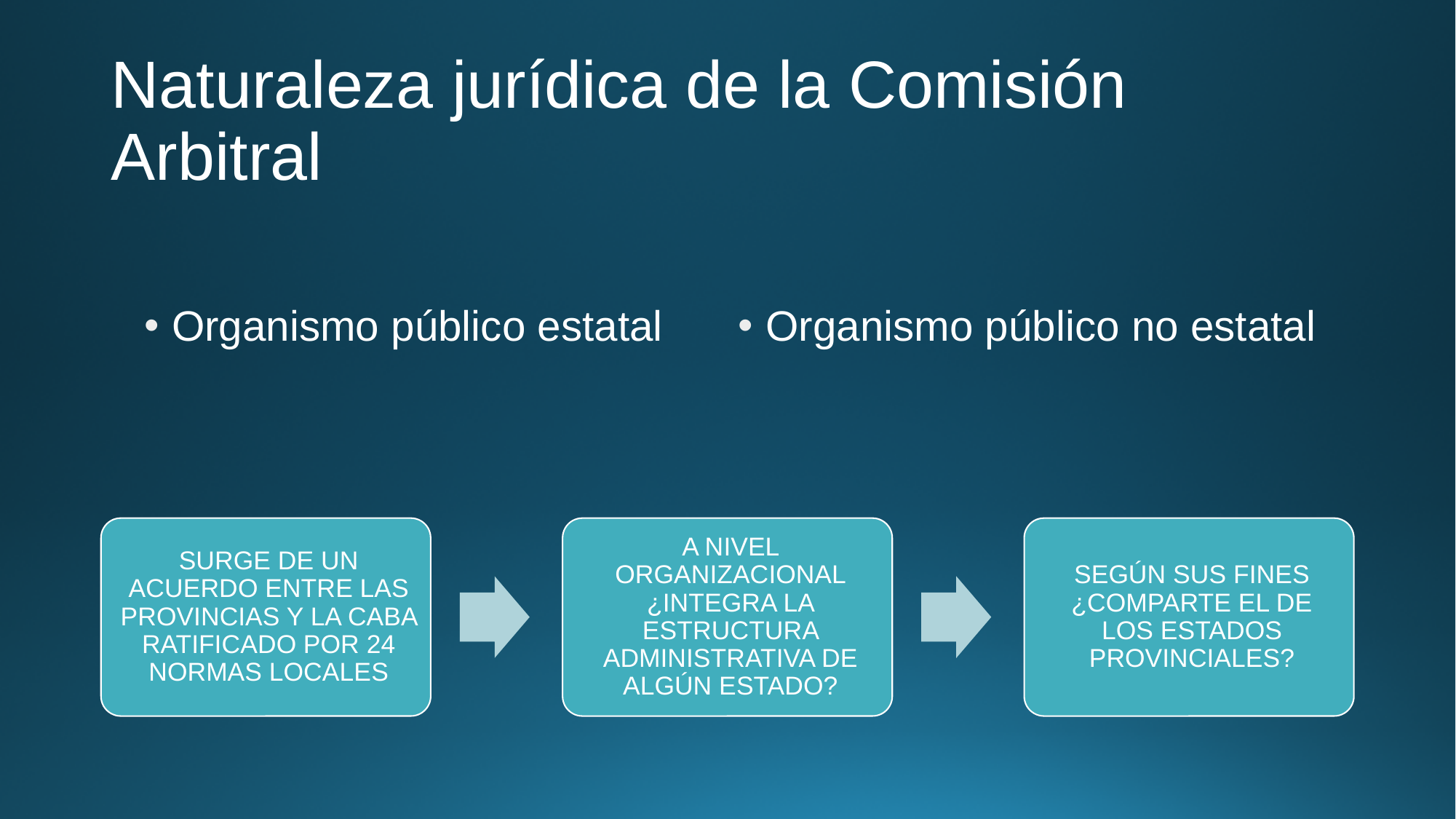

# Naturaleza jurídica de la Comisión Arbitral
Organismo público estatal

Organismo público no estatal
SURGE DE UN ACUERDO ENTRE LAS PROVINCIAS Y LA CABA RATIFICADO POR 24 NORMAS LOCALES

A NIVEL ORGANIZACIONAL ¿INTEGRA LA ESTRUCTURA ADMINISTRATIVA DE ALGÚN ESTADO?

SEGÚN SUS FINES ¿COMPARTE EL DE LOS ESTADOS PROVINCIALES?